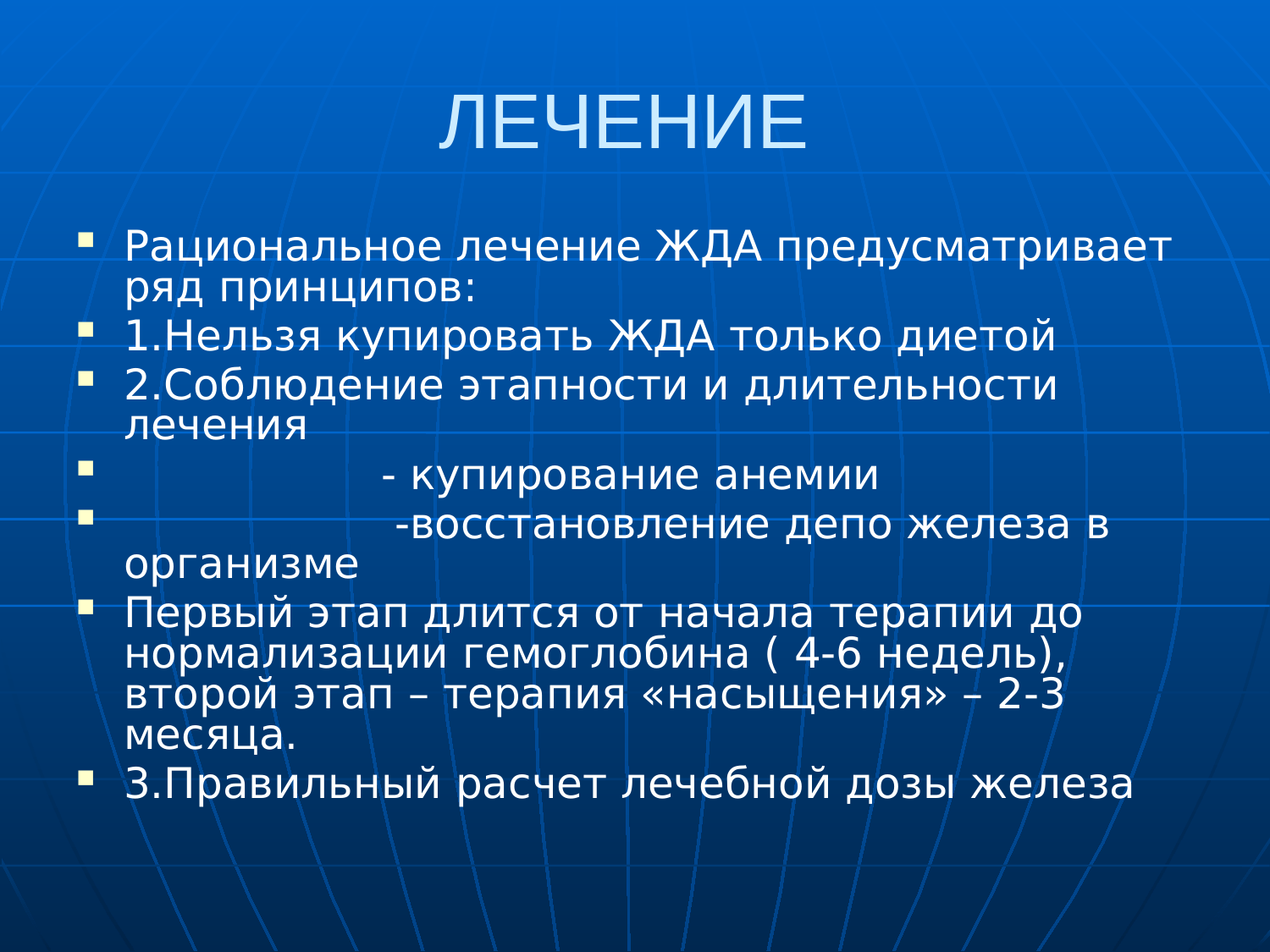

# ЛЕЧЕНИЕ
Рациональное лечение ЖДА предусматривает ряд принципов:
1.Нельзя купировать ЖДА только диетой
2.Соблюдение этапности и длительности лечения
                   - купирование анемии
                    -восстановление депо железа в    организме
Первый этап длится от начала терапии до нормализации гемоглобина ( 4-6 недель), второй этап – терапия «насыщения» – 2-3 месяца.
3.Правильный расчет лечебной дозы железа